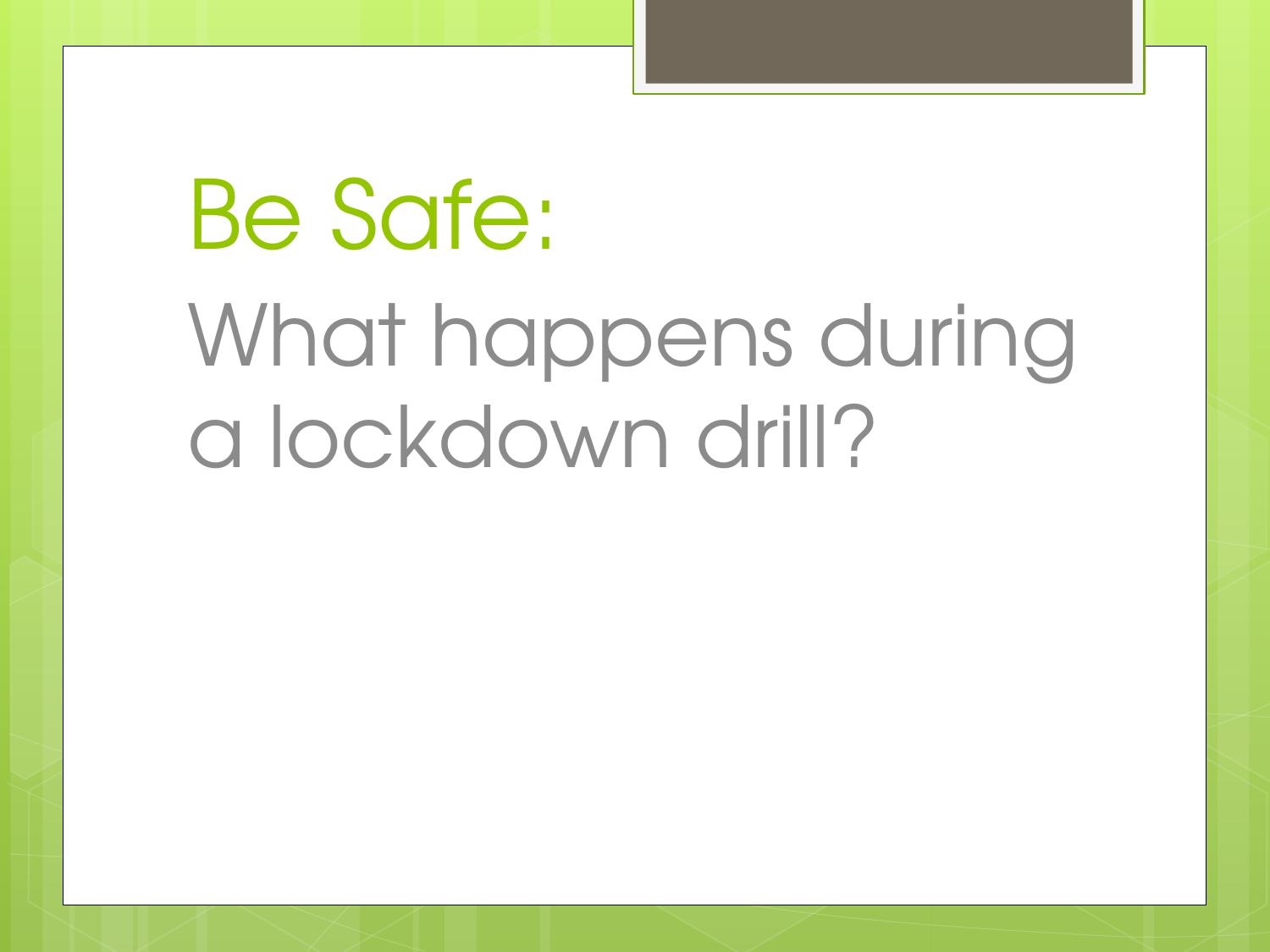

# Be Safe:
What happens during a lockdown drill?